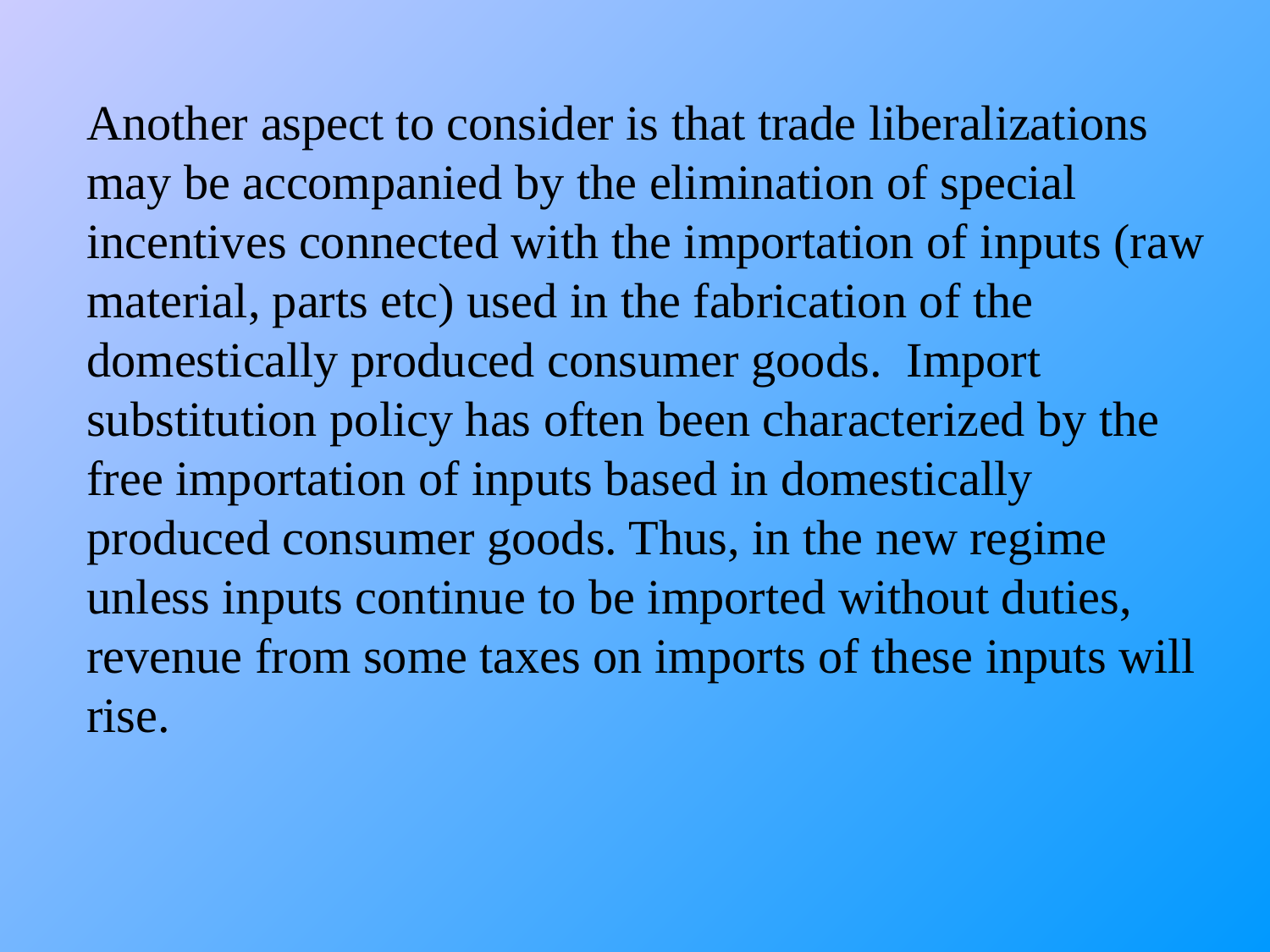

Another aspect to consider is that trade liberalizations may be accompanied by the elimination of special incentives connected with the importation of inputs (raw material, parts etc) used in the fabrication of the domestically produced consumer goods.  Import substitution policy has often been characterized by the free importation of inputs based in domestically produced consumer goods. Thus, in the new regime unless inputs continue to be imported without duties, revenue from some taxes on imports of these inputs will rise.